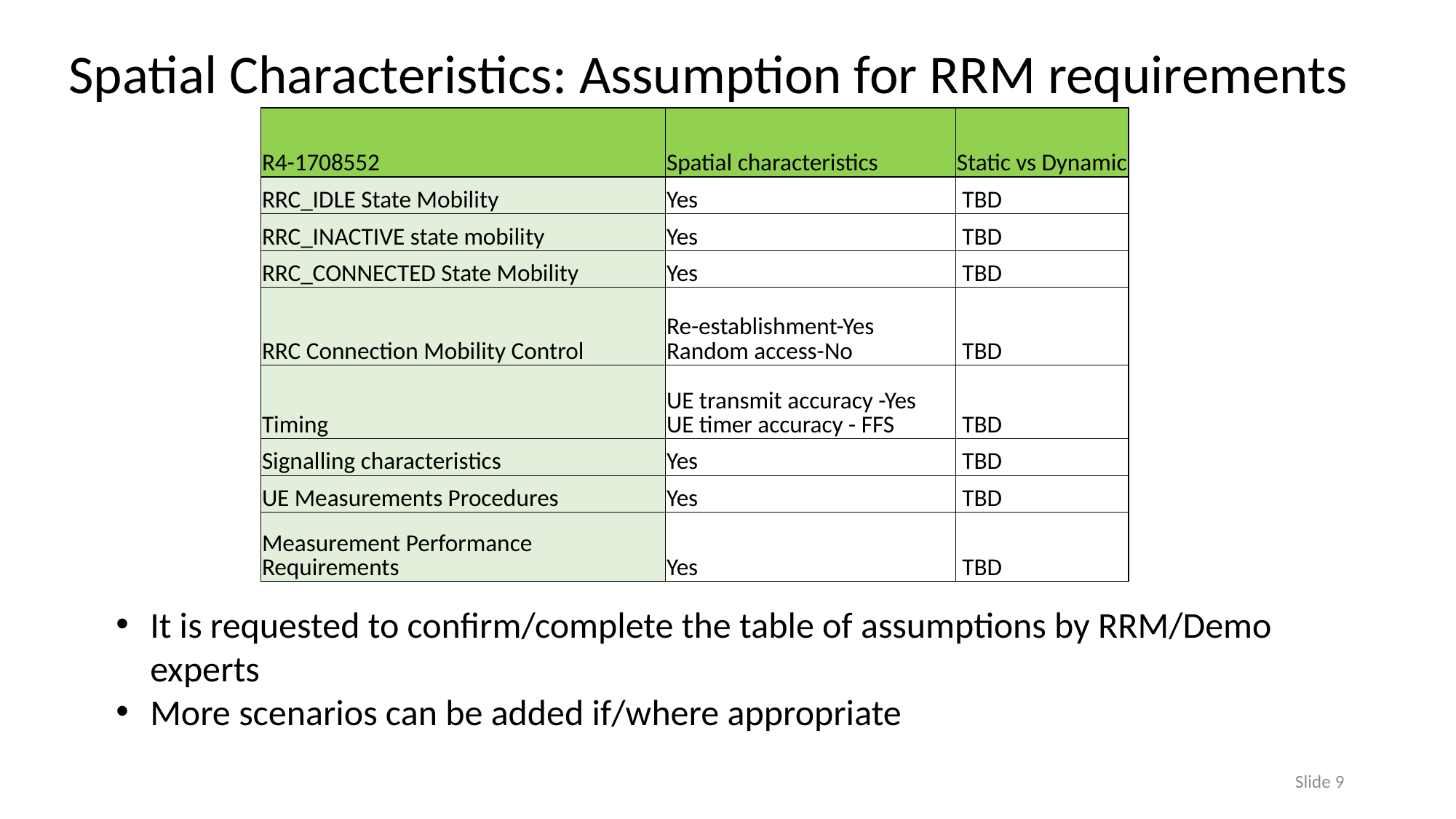

# Spatial Characteristics: Assumption for RRM requirements
| R4-1708552 | Spatial characteristics | Static vs Dynamic |
| --- | --- | --- |
| RRC\_IDLE State Mobility | Yes | TBD |
| RRC\_INACTIVE state mobility | Yes | TBD |
| RRC\_CONNECTED State Mobility | Yes | TBD |
| RRC Connection Mobility Control | Re-establishment-Yes Random access-No | TBD |
| Timing | UE transmit accuracy -Yes UE timer accuracy - FFS | TBD |
| Signalling characteristics | Yes | TBD |
| UE Measurements Procedures | Yes | TBD |
| Measurement Performance Requirements | Yes | TBD |
It is requested to confirm/complete the table of assumptions by RRM/Demo experts
More scenarios can be added if/where appropriate

Slide 9